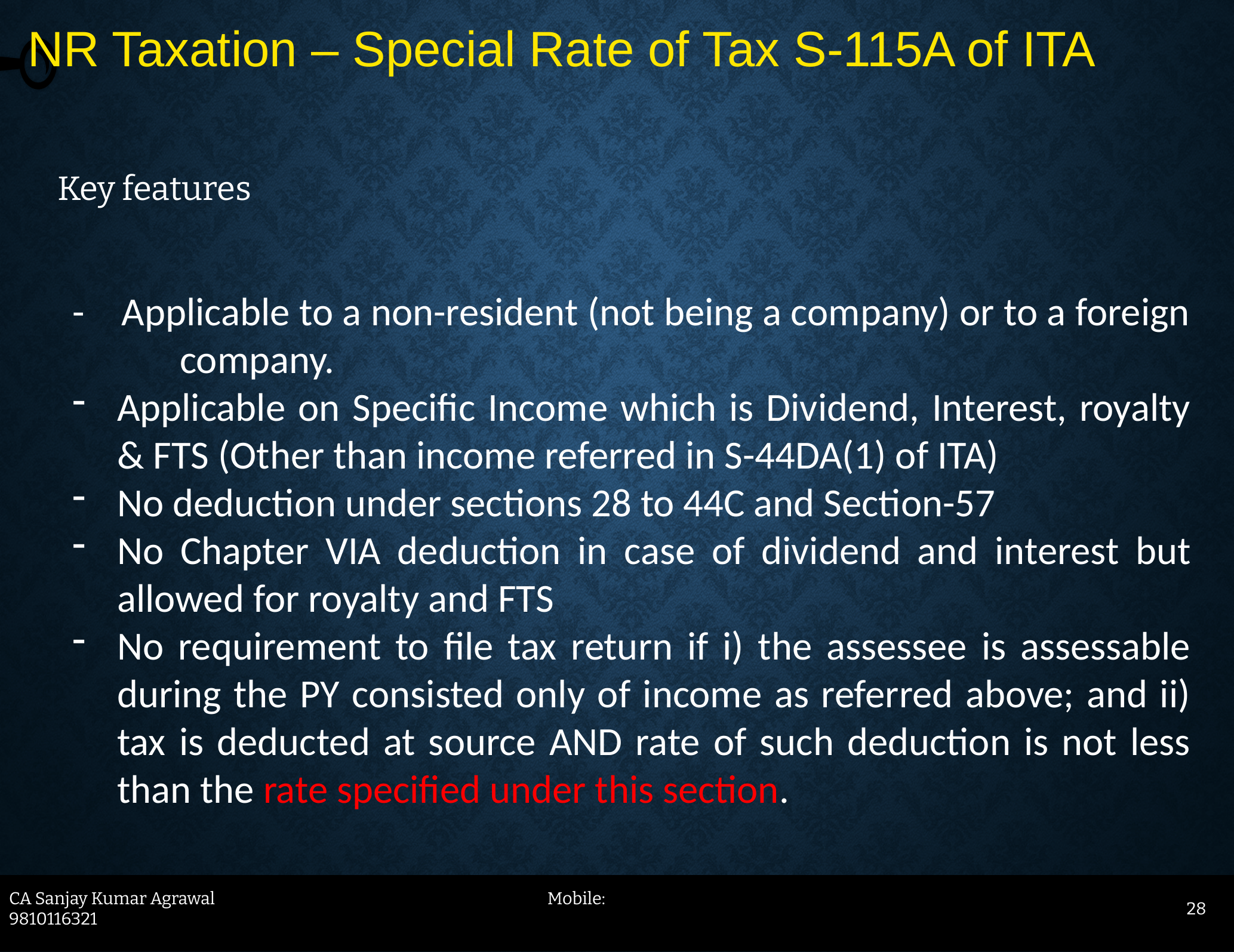

NR Taxation – Special Rate of Tax S-115A of ITA
Key features
-    Applicable to a non-resident (not being a company) or to a foreign             company.
Applicable on Specific Income which is Dividend, Interest, royalty & FTS (Other than income referred in S-44DA(1) of ITA)
No deduction under sections 28 to 44C and Section-57
No Chapter VIA deduction in case of dividend and interest but allowed for royalty and FTS
No requirement to file tax return if i) the assessee is assessable during the PY consisted only of income as referred above; and ii) tax is deducted at source AND rate of such deduction is not less than the rate specified under this section.

28
CA Sanjay Kumar Agrawal                                                                                                 Mobile: 9810116321